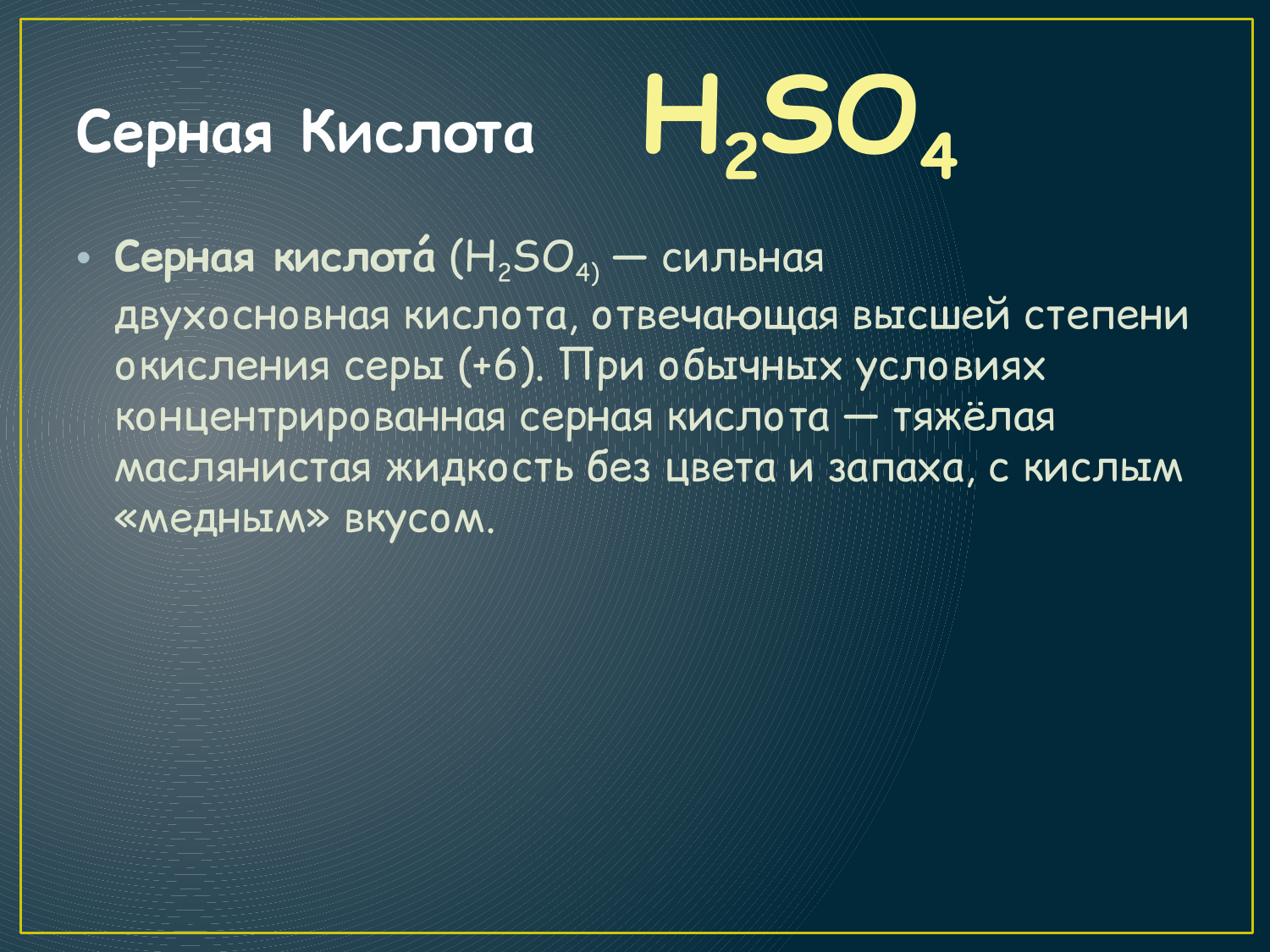

# Серная Кислота    H2SO4
Серная кислота́ (H2SO4) — сильная двухосновная кислота, отвечающая высшей степени окисления серы (+6). При обычных условиях концентрированная серная кислота — тяжёлая маслянистая жидкость без цвета и запаха, с кислым «медным» вкусом.